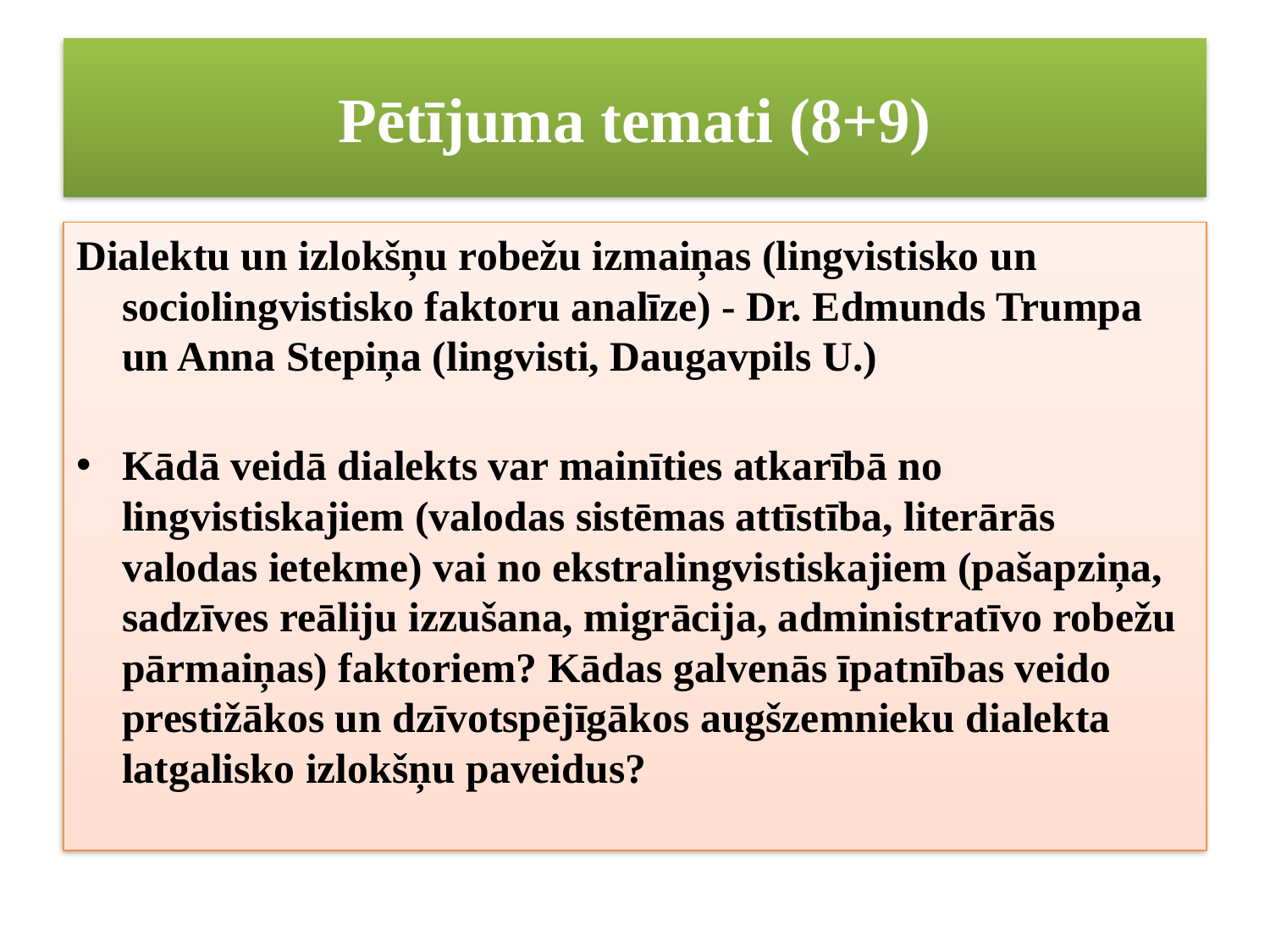

# Pētījuma temati (8+9)
Dialektu un izlokšņu robežu izmaiņas (lingvistisko un sociolingvistisko faktoru analīze) - Dr. Edmunds Trumpa un Anna Stepiņa (lingvisti, Daugavpils U.)
Kādā veidā dialekts var mainīties atkarībā no lingvistiskajiem (valodas sistēmas attīstība, literārās valodas ietekme) vai no ekstralingvistiskajiem (pašapziņa, sadzīves reāliju izzušana, migrācija, administratīvo robežu pārmaiņas) faktoriem? Kādas galvenās īpatnības veido prestižākos un dzīvotspējīgākos augšzemnieku dialekta latgalisko izlokšņu paveidus?